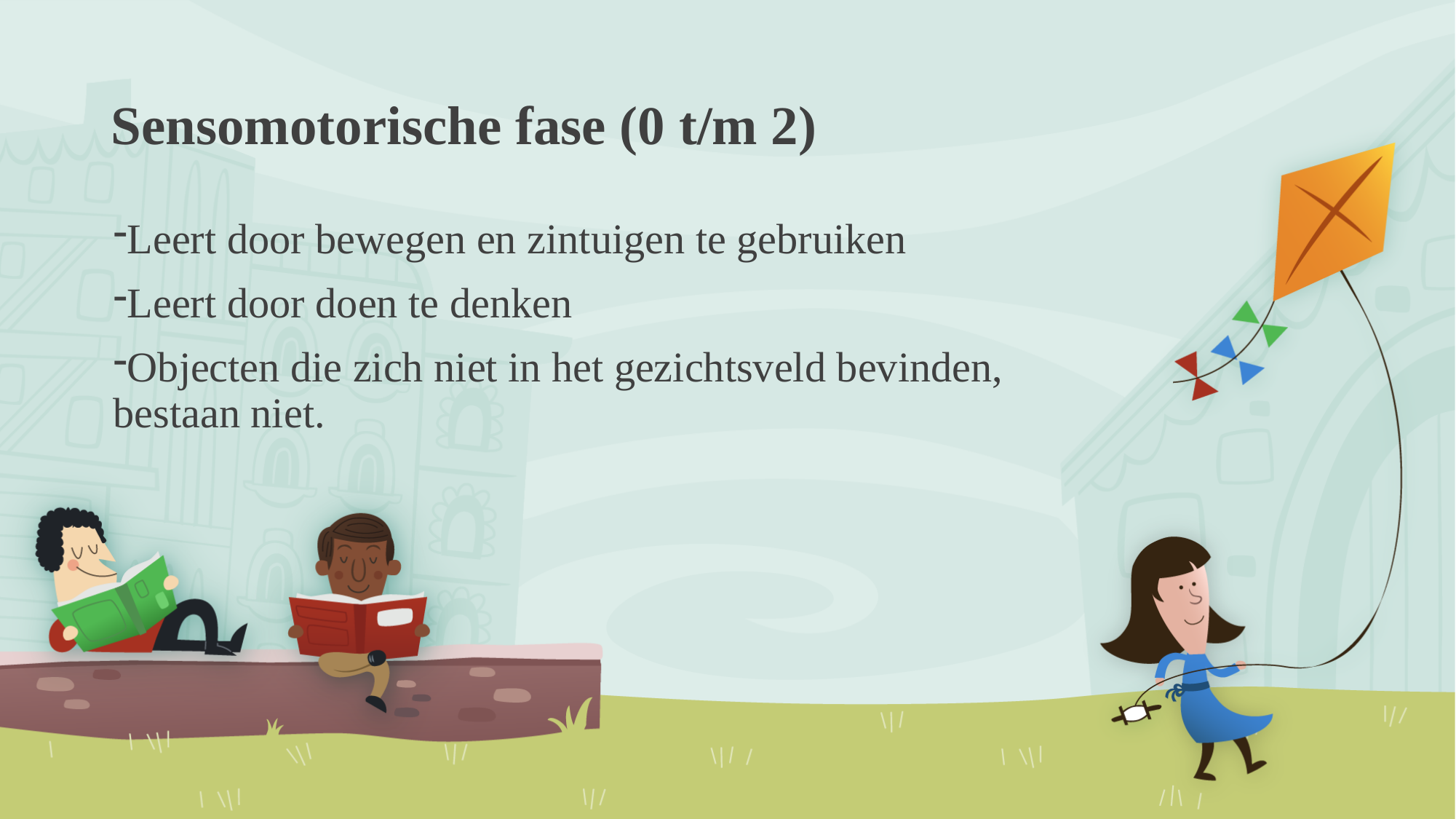

# Sensomotorische fase (0 t/m 2)
Leert door bewegen en zintuigen te gebruiken
Leert door doen te denken
Objecten die zich niet in het gezichtsveld bevinden, bestaan niet.